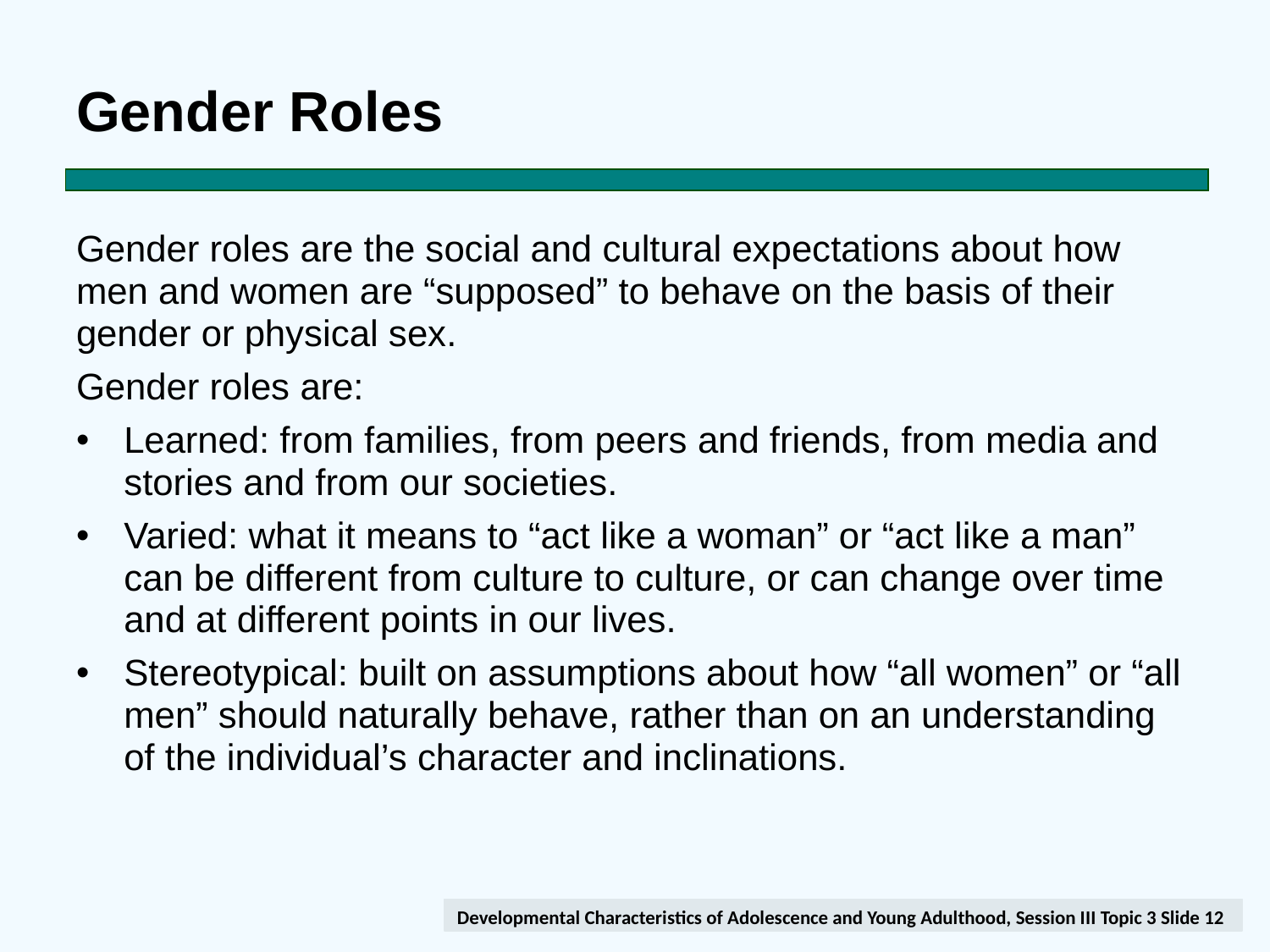

# Gender Roles
Gender roles are the social and cultural expectations about how men and women are “supposed” to behave on the basis of their gender or physical sex.
Gender roles are:
Learned: from families, from peers and friends, from media and stories and from our societies.
Varied: what it means to “act like a woman” or “act like a man” can be different from culture to culture, or can change over time and at different points in our lives.
Stereotypical: built on assumptions about how “all women” or “all men” should naturally behave, rather than on an understanding of the individual’s character and inclinations.
Developmental Characteristics of Adolescence and Young Adulthood, Session III Topic 3 Slide 12